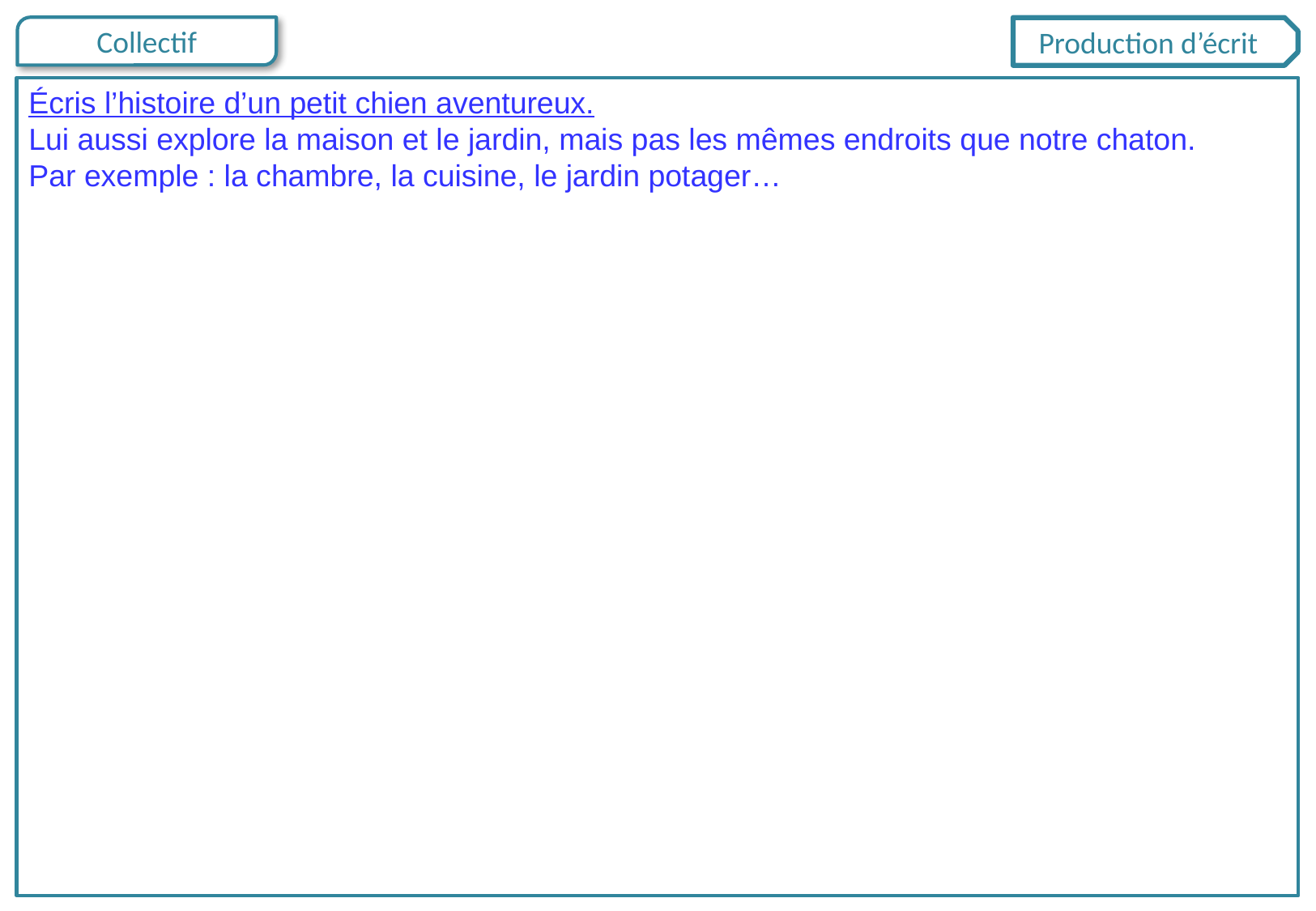

Production d’écrit
Écris l’histoire d’un petit chien aventureux.
Lui aussi explore la maison et le jardin, mais pas les mêmes endroits que notre chaton.
Par exemple : la chambre, la cuisine, le jardin potager…